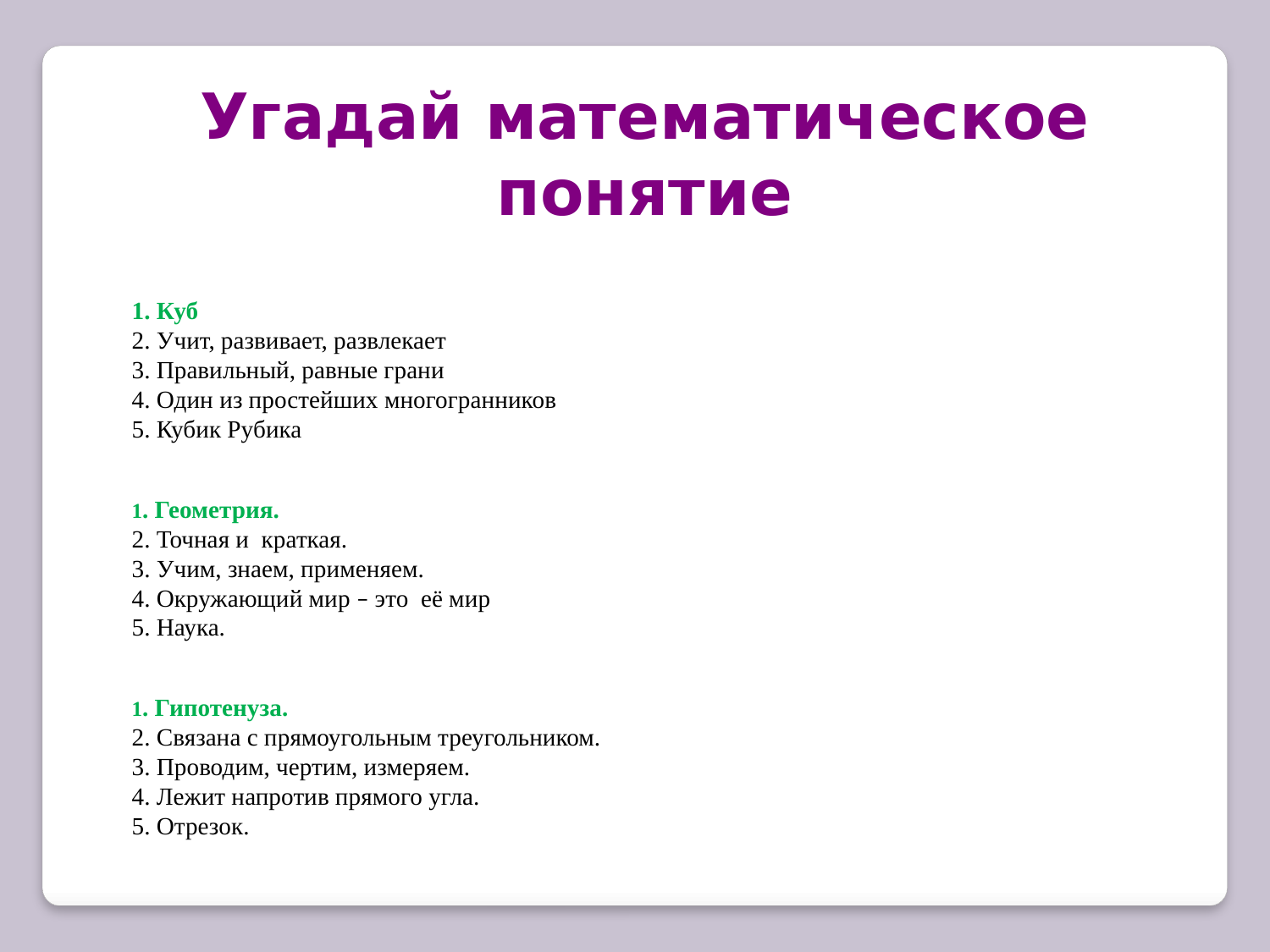

Угадай математическое
 понятие
1. Куб
2. Учит, развивает, развлекает
3. Правильный, равные грани
4. Один из простейших многогранников
5. Кубик Рубика
1. Геометрия.
2. Точная и  краткая.
3. Учим, знаем, применяем.
4. Окружающий мир – это  её мир
5. Наука.

1. Гипотенуза.
2. Связана с прямоугольным треугольником.
3. Проводим, чертим, измеряем.
4. Лежит напротив прямого угла.
5. Отрезок.